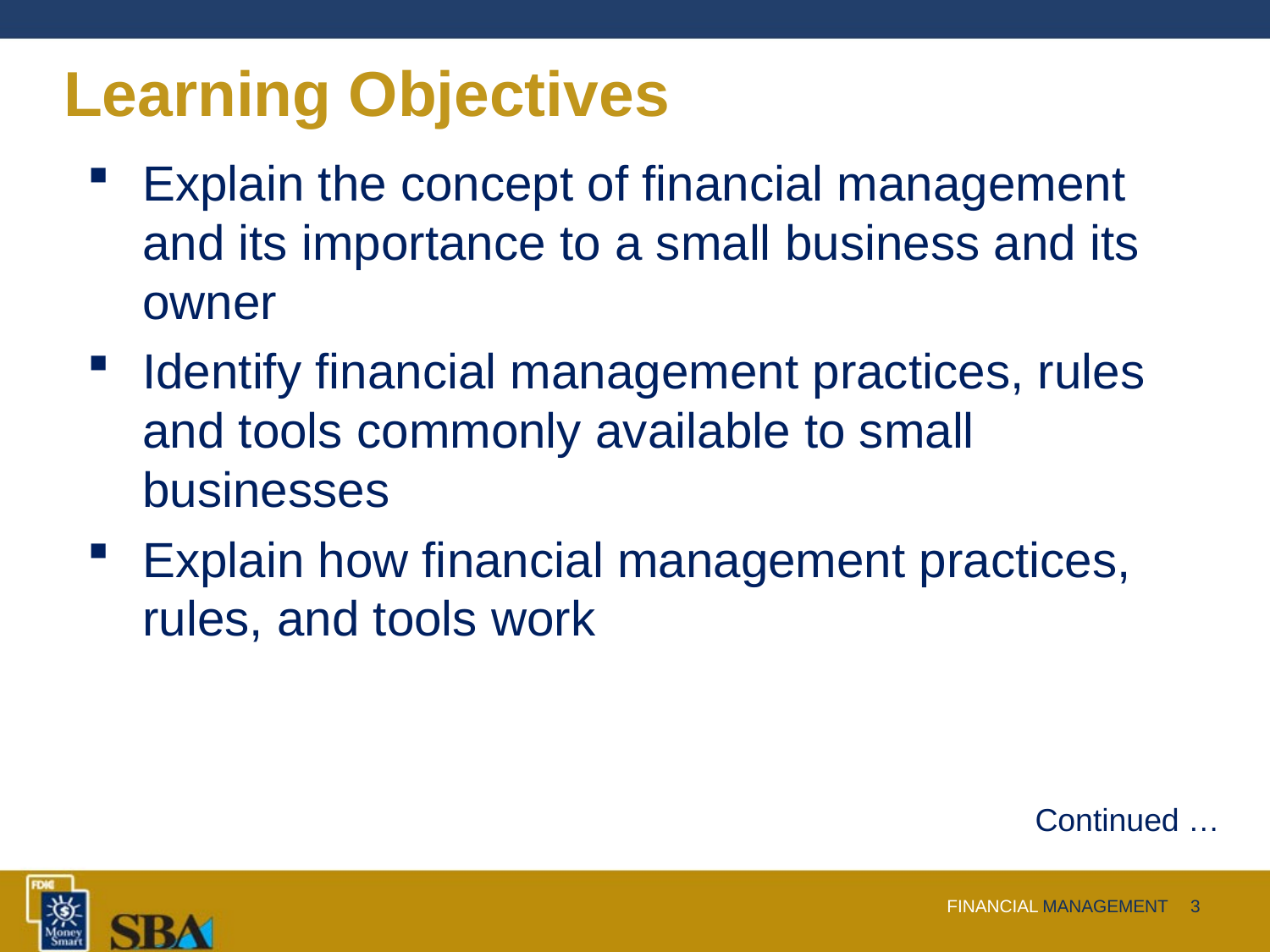

# Learning Objectives
Explain the concept of financial management and its importance to a small business and its owner
Identify financial management practices, rules and tools commonly available to small businesses
Explain how financial management practices, rules, and tools work
Continued …